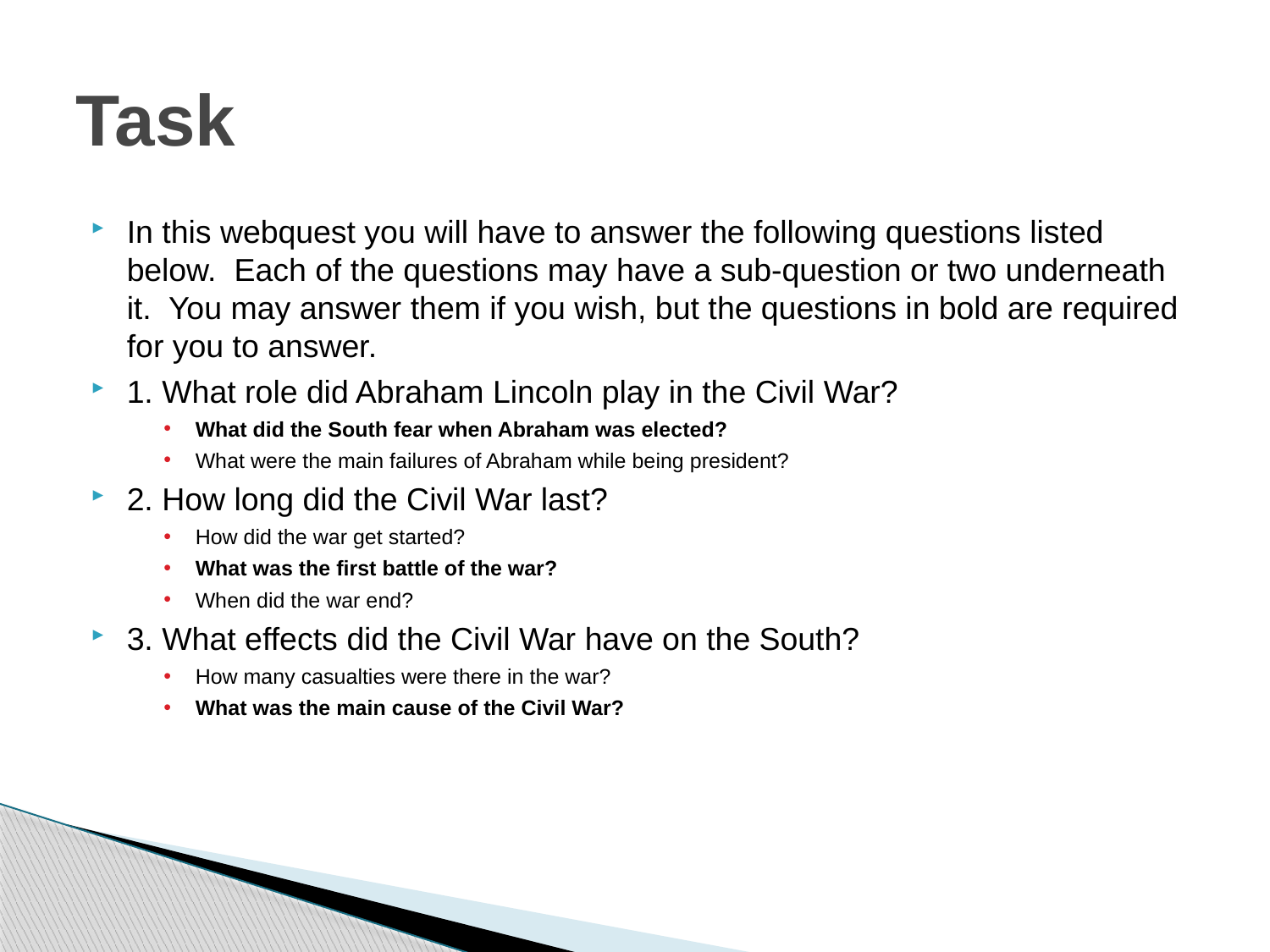

# Task
In this webquest you will have to answer the following questions listed below.  Each of the questions may have a sub-question or two underneath it.  You may answer them if you wish, but the questions in bold are required for you to answer.
1. What role did Abraham Lincoln play in the Civil War?
What did the South fear when Abraham was elected?
What were the main failures of Abraham while being president?
2. How long did the Civil War last?
How did the war get started?
What was the first battle of the war?
When did the war end?
3. What effects did the Civil War have on the South?
How many casualties were there in the war?
What was the main cause of the Civil War?